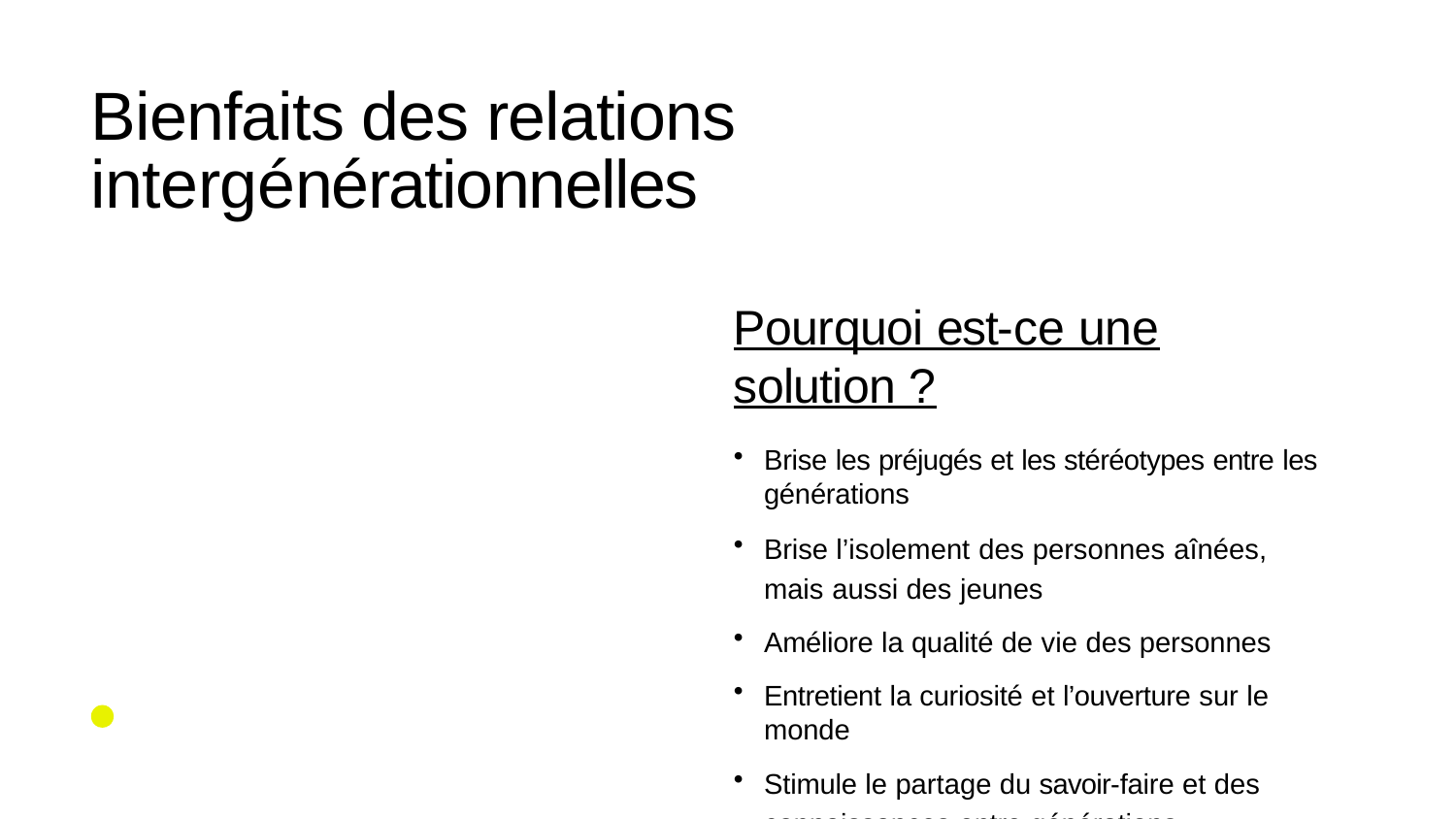

Bienfaits des relations
intergénérationnelles
Pourquoi est-ce une solution ?
Brise les préjugés et les stéréotypes entre les générations
Brise l’isolement des personnes aînées, mais aussi des jeunes
Améliore la qualité de vie des personnes
Entretient la curiosité et l’ouverture sur le monde
Stimule le partage du savoir-faire et des connaissances entre générations